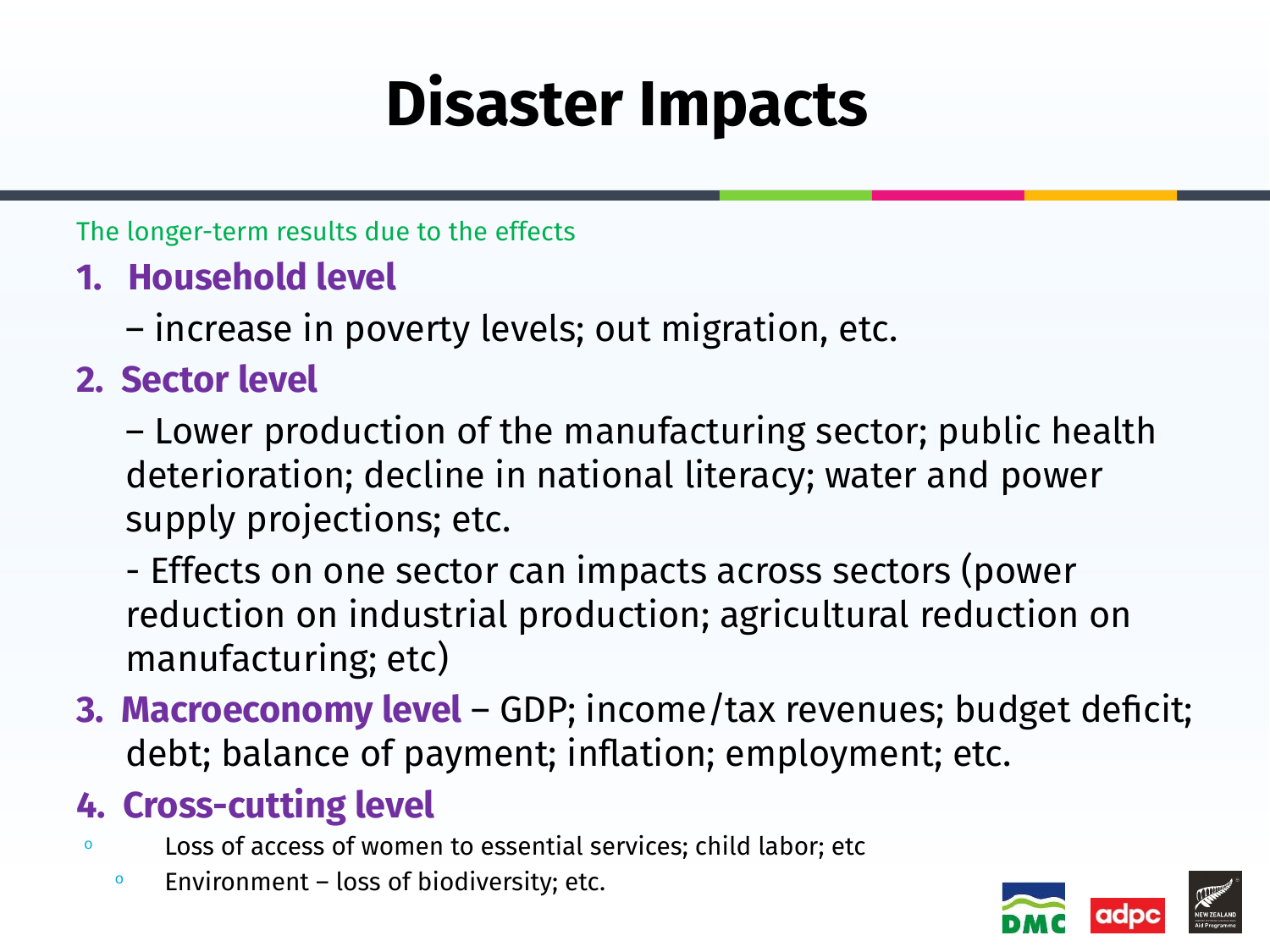

# Disaster Impacts
The longer-term results due to the effects
1.   Household level
	– increase in poverty levels; out migration, etc.
2.  Sector level
	– Lower production of the manufacturing sector; public health deterioration; decline in national literacy; water and power supply projections; etc.
	- Effects on one sector can impacts across sectors (power reduction on industrial production; agricultural reduction on manufacturing; etc)
3.  Macroeconomy level – GDP; income/tax revenues; budget deficit; debt; balance of payment; inflation; employment; etc.
4.  Cross-cutting level
Loss of access of women to essential services; child labor; etc
Environment – loss of biodiversity; etc.